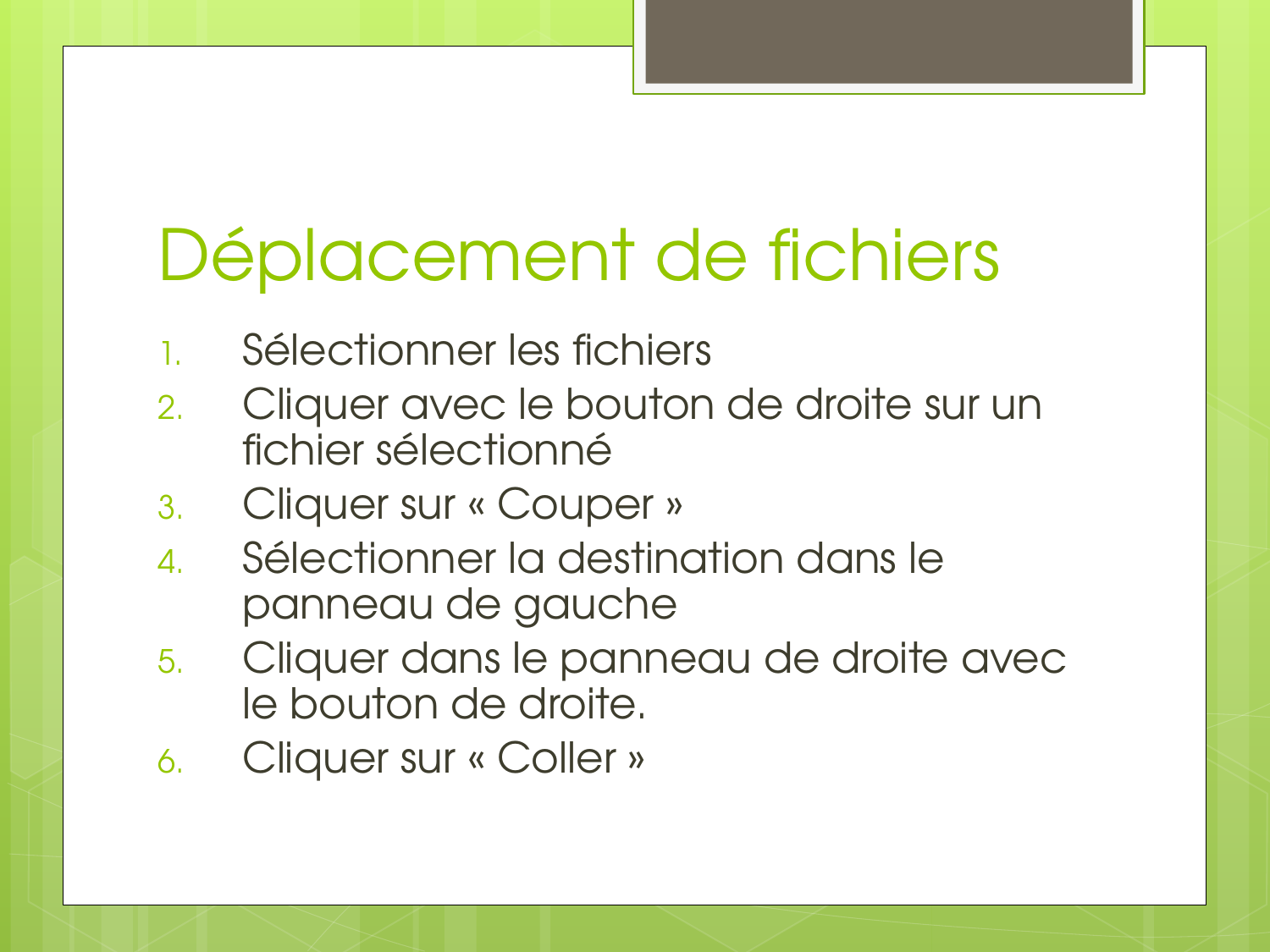

# Déplacement de fichiers
Sélectionner les fichiers
Cliquer avec le bouton de droite sur un fichier sélectionné
Cliquer sur « Couper »
Sélectionner la destination dans le panneau de gauche
Cliquer dans le panneau de droite avec le bouton de droite.
Cliquer sur « Coller »